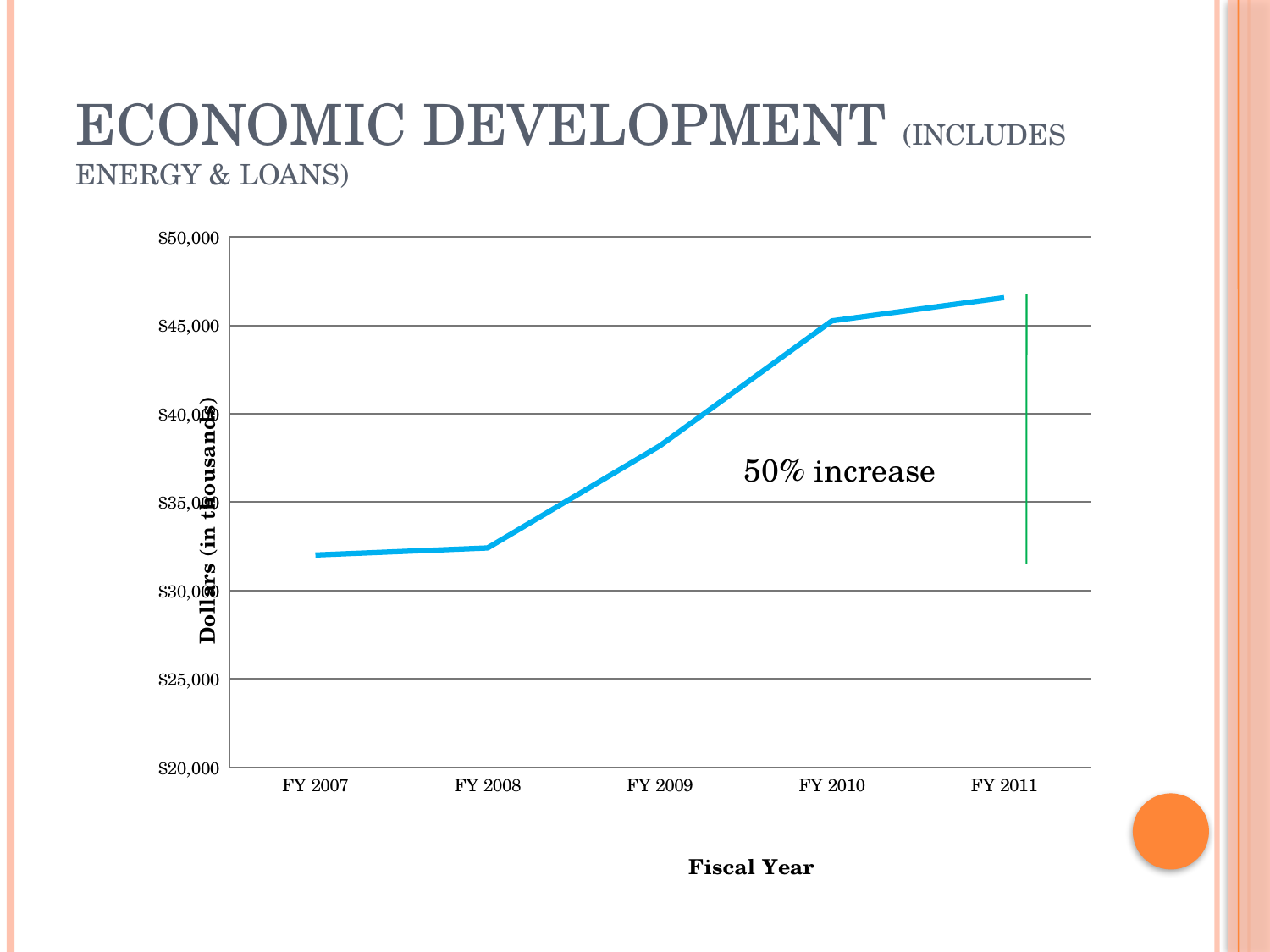

# Economic Development (Includes Energy & Loans)

### Chart

| Category | Economic Development |
|---|---|
| FY 2007 | 32009.0 |
| FY 2008 | 32409.0 |
| FY 2009 | 38182.0 |
| FY 2010 | 45257.0 |
| FY 2011 | 46571.0 |
50% increase